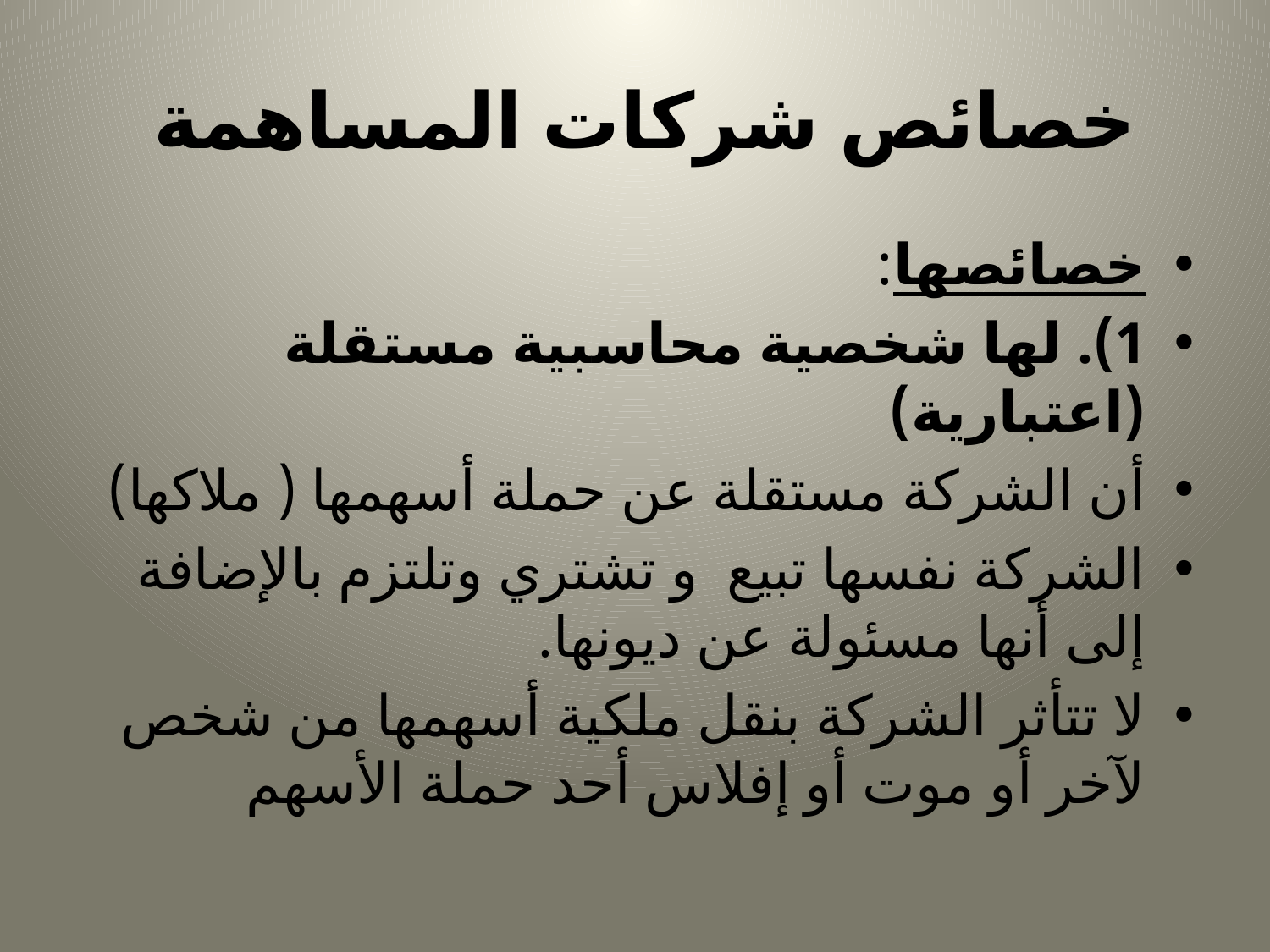

# خصائص شركات المساهمة
خصائصها:
1). لها شخصية محاسبية مستقلة (اعتبارية)
أن الشركة مستقلة عن حملة أسهمها ( ملاكها)
الشركة نفسها تبيع  و تشتري وتلتزم بالإضافة إلى أنها مسئولة عن ديونها.
لا تتأثر الشركة بنقل ملكية أسهمها من شخص لآخر أو موت أو إفلاس أحد حملة الأسهم